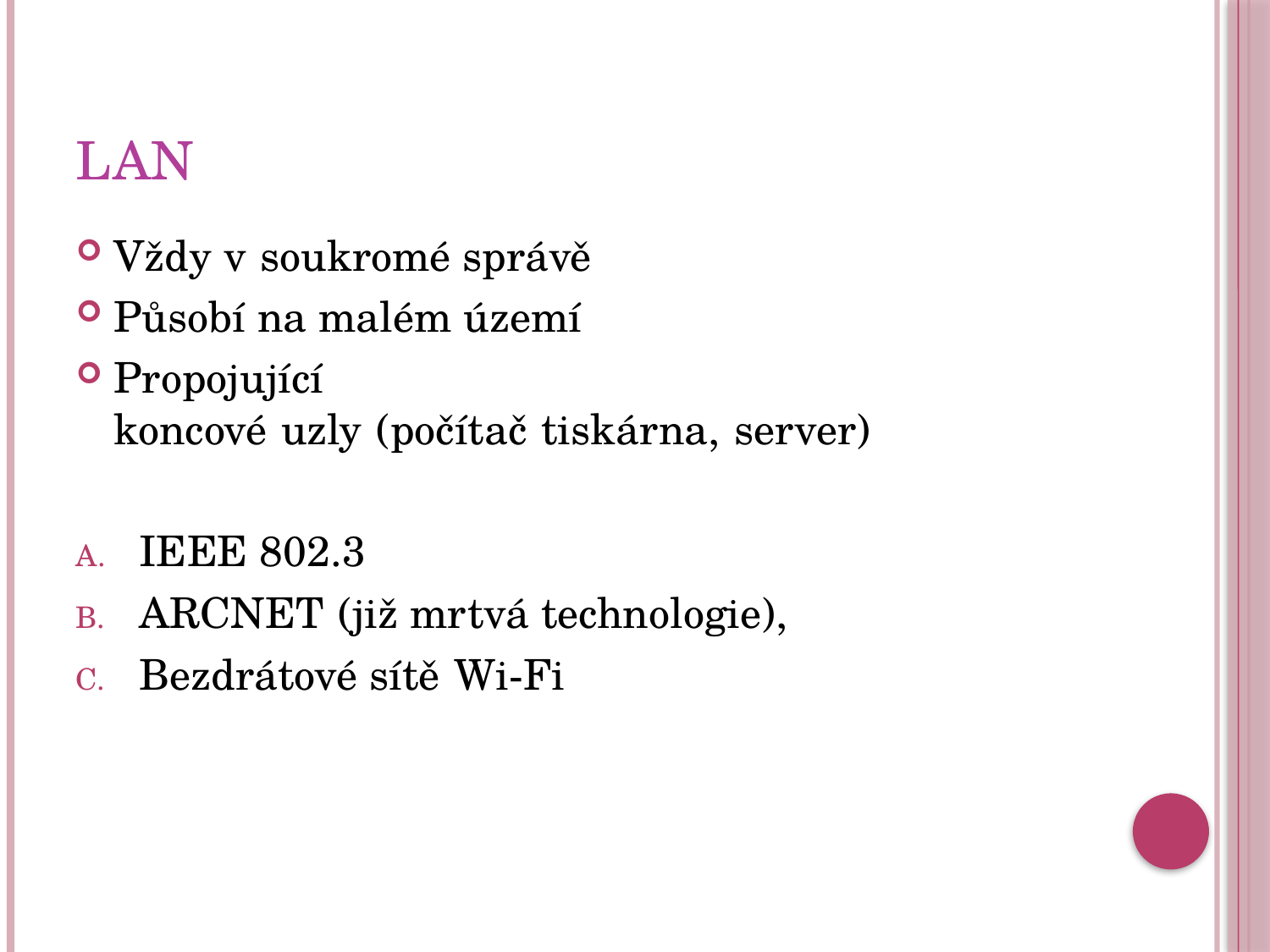

# LAN
Vždy v soukromé správě
Působí na malém území
Propojující koncové uzly (počítač tiskárna, server)

IEEE 802.3
ARCNET (již mrtvá technologie),
Bezdrátové sítě Wi-Fi